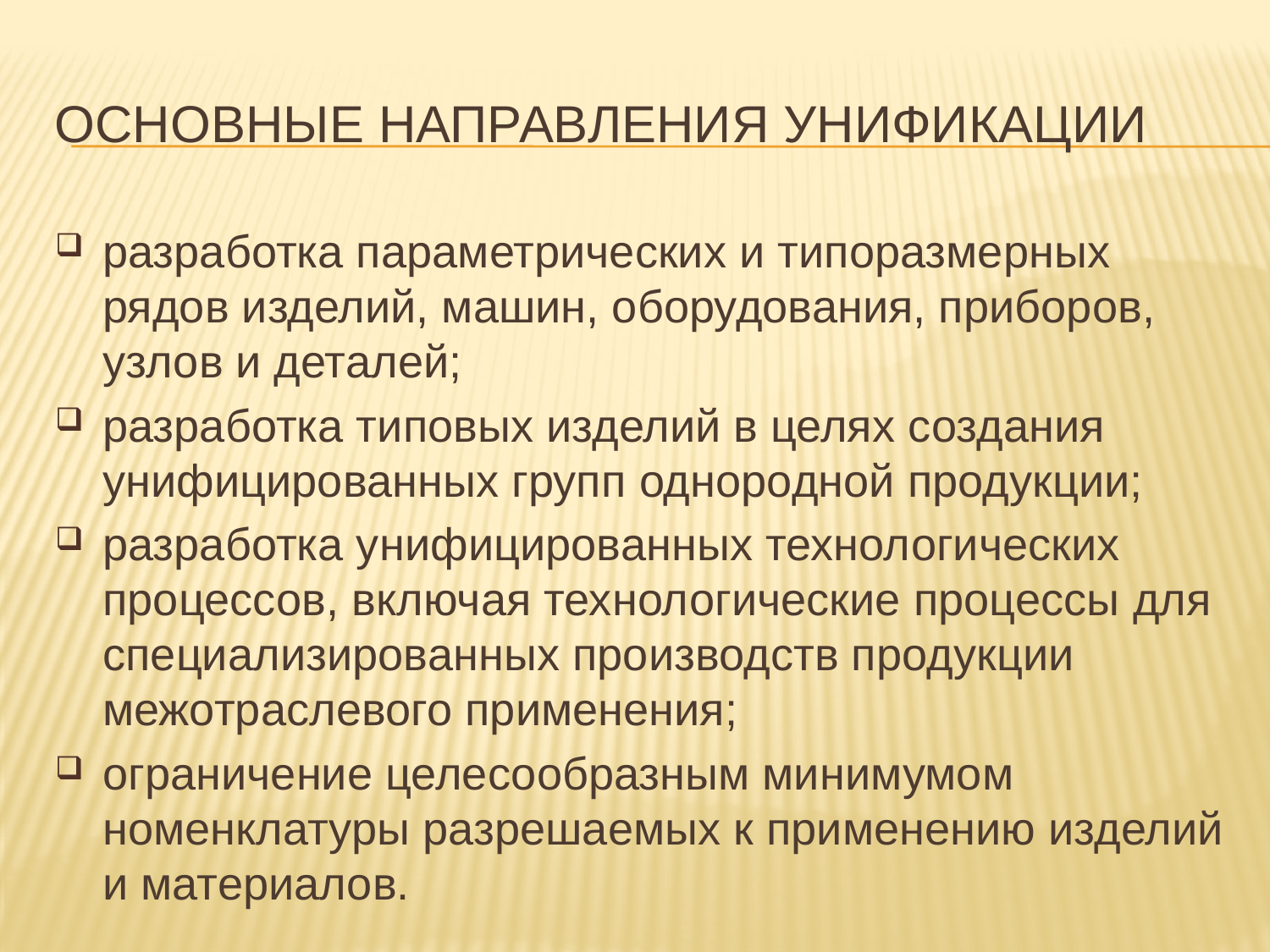

# Основные направления унификации
разработка параметрических и типоразмерных рядов изделий, машин, оборудования, приборов, узлов и деталей;
разработка типовых изделий в целях создания унифицированных групп однородной продукции;
разработка унифицированных технологических процессов, включая технологические процессы для специализированных производств продукции межотраслевого применения;
ограничение целесообразным минимумом номенклатуры разрешаемых к применению изделий и материалов.